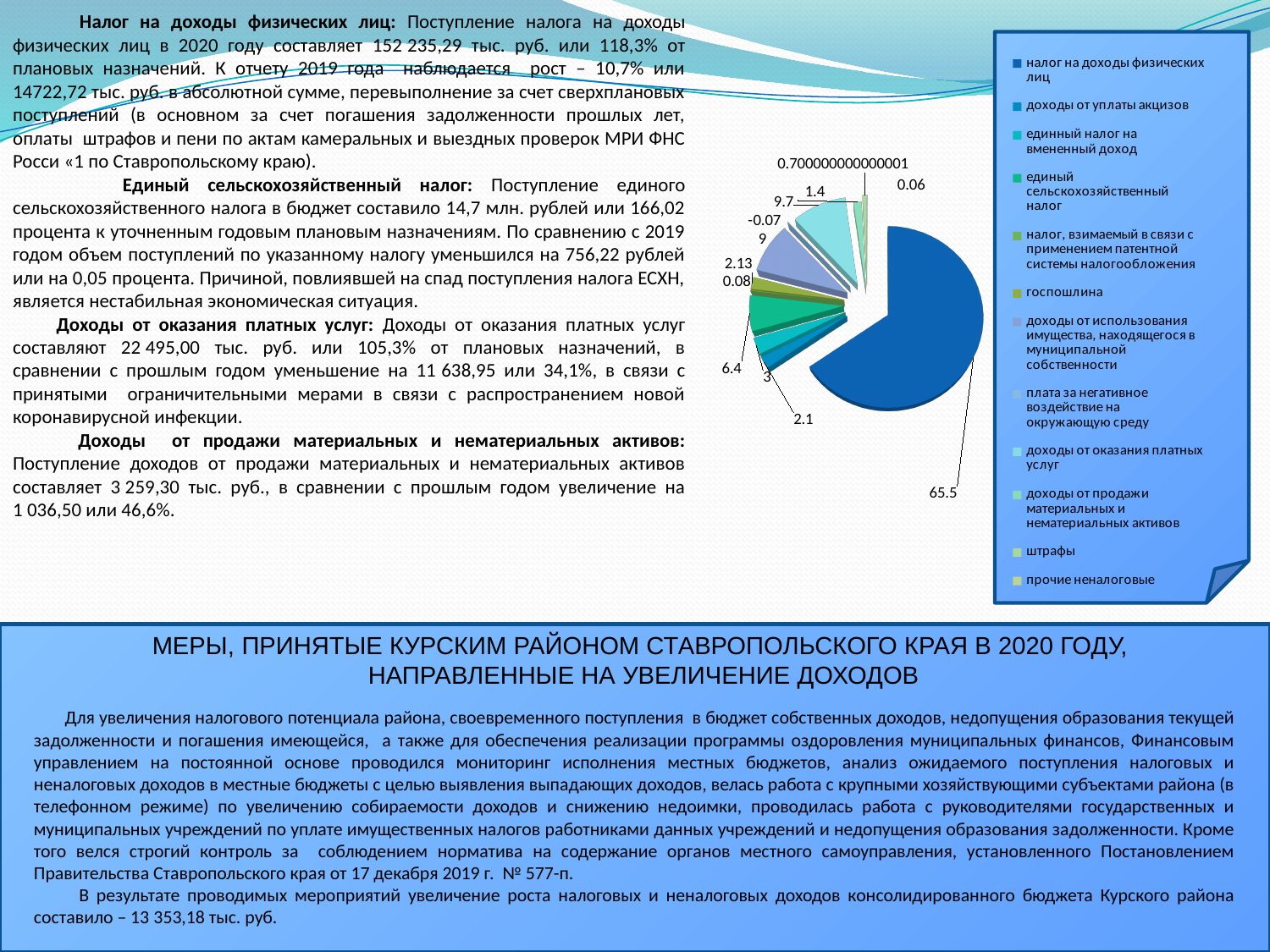

Налог на доходы физических лиц: Поступление налога на доходы физических лиц в 2020 году составляет 152 235,29 тыс. руб. или 118,3% от плановых назначений. К отчету 2019 года  наблюдается  рост – 10,7% или 14722,72 тыс. руб. в абсолютной сумме, перевыполнение за счет сверхплановых поступлений (в основном за счет погашения задолженности прошлых лет, оплаты  штрафов и пени по актам камеральных и выездных проверок МРИ ФНС Росси «1 по Ставропольскому краю).
      Единый сельскохозяйственный налог: Поступление единого сельскохозяйственного налога в бюджет составило 14,7 млн. рублей или 166,02 процента к уточненным годовым плановым назначениям. По сравнению с 2019 годом объем поступлений по указанному налогу уменьшился на 756,22 рублей или на 0,05 процента. Причиной, повлиявшей на спад поступления налога ЕСХН, является нестабильная экономическая ситуация.
     Доходы от оказания платных услуг: Доходы от оказания платных услуг составляют 22 495,00 тыс. руб. или 105,3% от плановых назначений, в сравнении с прошлым годом уменьшение на 11 638,95 или 34,1%, в связи с принятыми  ограничительными мерами в связи с распространением новой коронавирусной инфекции.
     Доходы  от продажи материальных и нематериальных активов: Поступление доходов от продажи материальных и нематериальных активов составляет 3 259,30 тыс. руб., в сравнении с прошлым годом увеличение на 1 036,50 или 46,6%.

[unsupported chart]

МЕРЫ, ПРИНЯТЫЕ КУРСКИМ РАЙОНОМ СТАВРОПОЛЬСКОГО КРАЯ В 2020 ГОДУ,
 НАПРАВЛЕННЫЕ НА УВЕЛИЧЕНИЕ ДОХОДОВ
       Для увеличения налогового потенциала района, своевременного поступления  в бюджет собственных доходов, недопущения образования текущей задолженности и погашения имеющейся,  а также для обеспечения реализации программы оздоровления муниципальных финансов, Финансовым управлением на постоянной основе проводился мониторинг исполнения местных бюджетов, анализ ожидаемого поступления налоговых и неналоговых доходов в местные бюджеты с целью выявления выпадающих доходов, велась работа с крупными хозяйствующими субъектами района (в телефонном режиме) по увеличению собираемости доходов и снижению недоимки, проводилась работа с руководителями государственных и муниципальных учреждений по уплате имущественных налогов работниками данных учреждений и недопущения образования задолженности. Кроме того велся строгий контроль за  соблюдением норматива на содержание органов местного самоуправления, установленного Постановлением Правительства Ставропольского края от 17 декабря 2019 г.  № 577-п.
      В результате проводимых мероприятий увеличение роста налоговых и неналоговых доходов консолидированного бюджета Курского района составило – 13 353,18 тыс. руб.